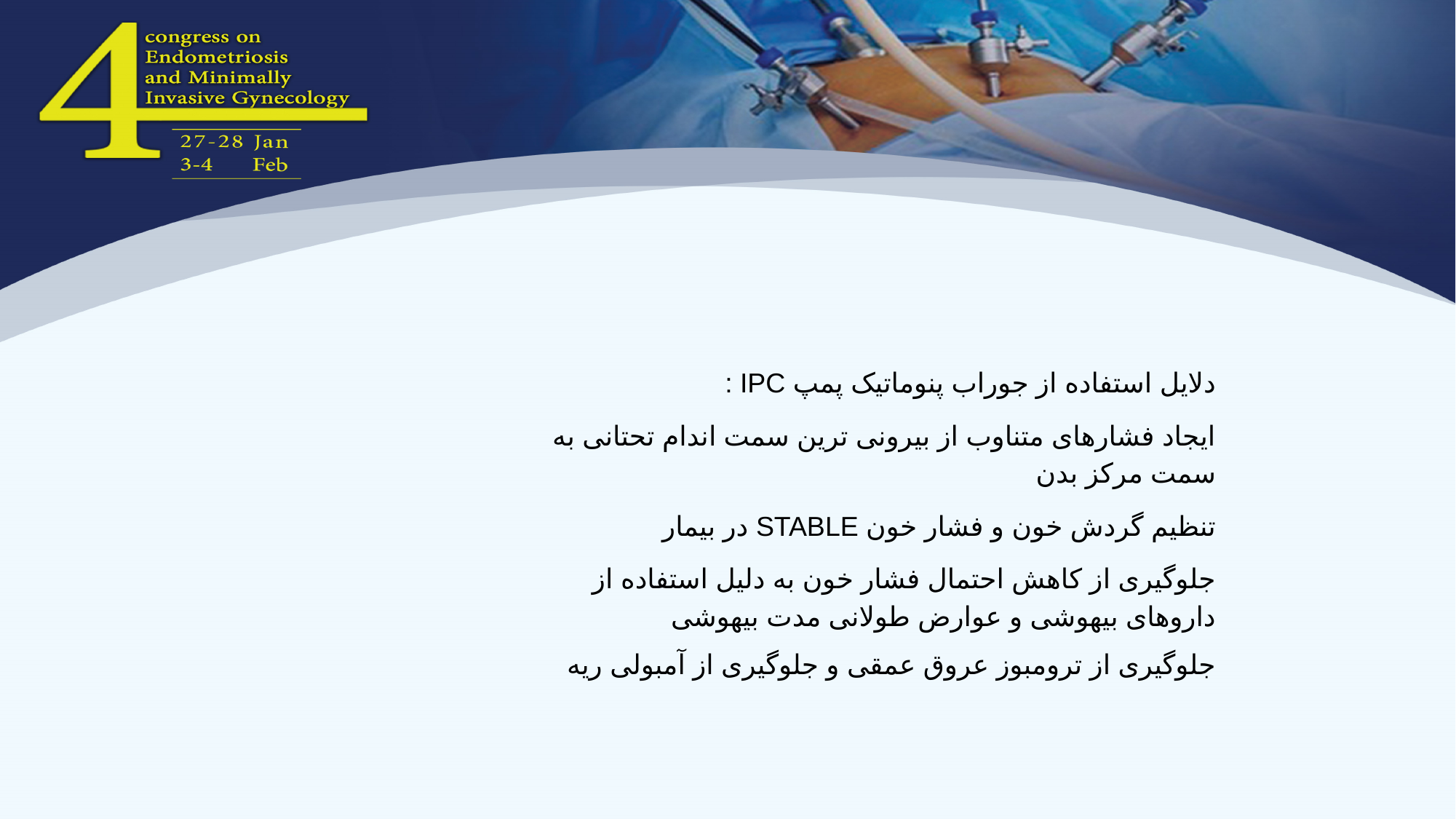

دلایل استفاده از جوراب پنوماتیک پمپ IPC :
ایجاد فشارهای متناوب از بیرونی ترین سمت اندام تحتانی به سمت مرکز بدن
تنظیم گردش خون و فشار خون STABLE در بیمار
جلوگیری از کاهش احتمال فشار خون به دلیل استفاده از داروهای بیهوشی و عوارض طولانی مدت بیهوشی
جلوگیری از ترومبوز عروق عمقی و جلوگیری از آمبولی ریه